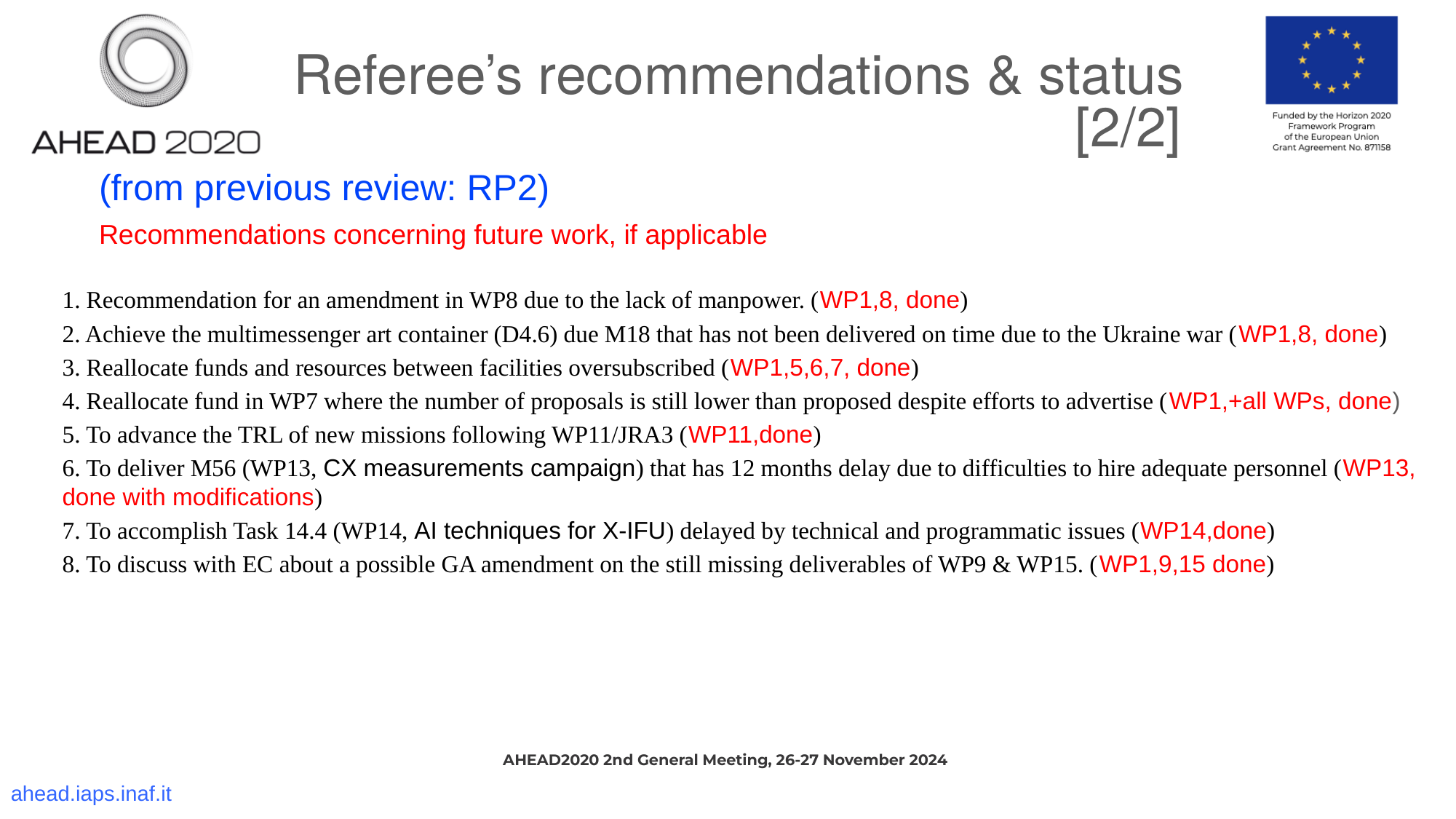

# Referee’s recommendations & status [2/2]
(from previous review: RP2)
Recommendations concerning future work, if applicable
1. Recommendation for an amendment in WP8 due to the lack of manpower. (WP1,8, done)
2. Achieve the multimessenger art container (D4.6) due M18 that has not been delivered on time due to the Ukraine war (WP1,8, done)
3. Reallocate funds and resources between facilities oversubscribed (WP1,5,6,7, done)
4. Reallocate fund in WP7 where the number of proposals is still lower than proposed despite efforts to advertise (WP1,+all WPs, done)
5. To advance the TRL of new missions following WP11/JRA3 (WP11,done)
6. To deliver M56 (WP13, CX measurements campaign) that has 12 months delay due to difficulties to hire adequate personnel (WP13, done with modifications)
7. To accomplish Task 14.4 (WP14, AI techniques for X-IFU) delayed by technical and programmatic issues (WP14,done)
8. To discuss with EC about a possible GA amendment on the still missing deliverables of WP9 & WP15. (WP1,9,15 done)

AHEAD2020 2nd General Meeting, 26-27 November 2024
ahead.iaps.inaf.it